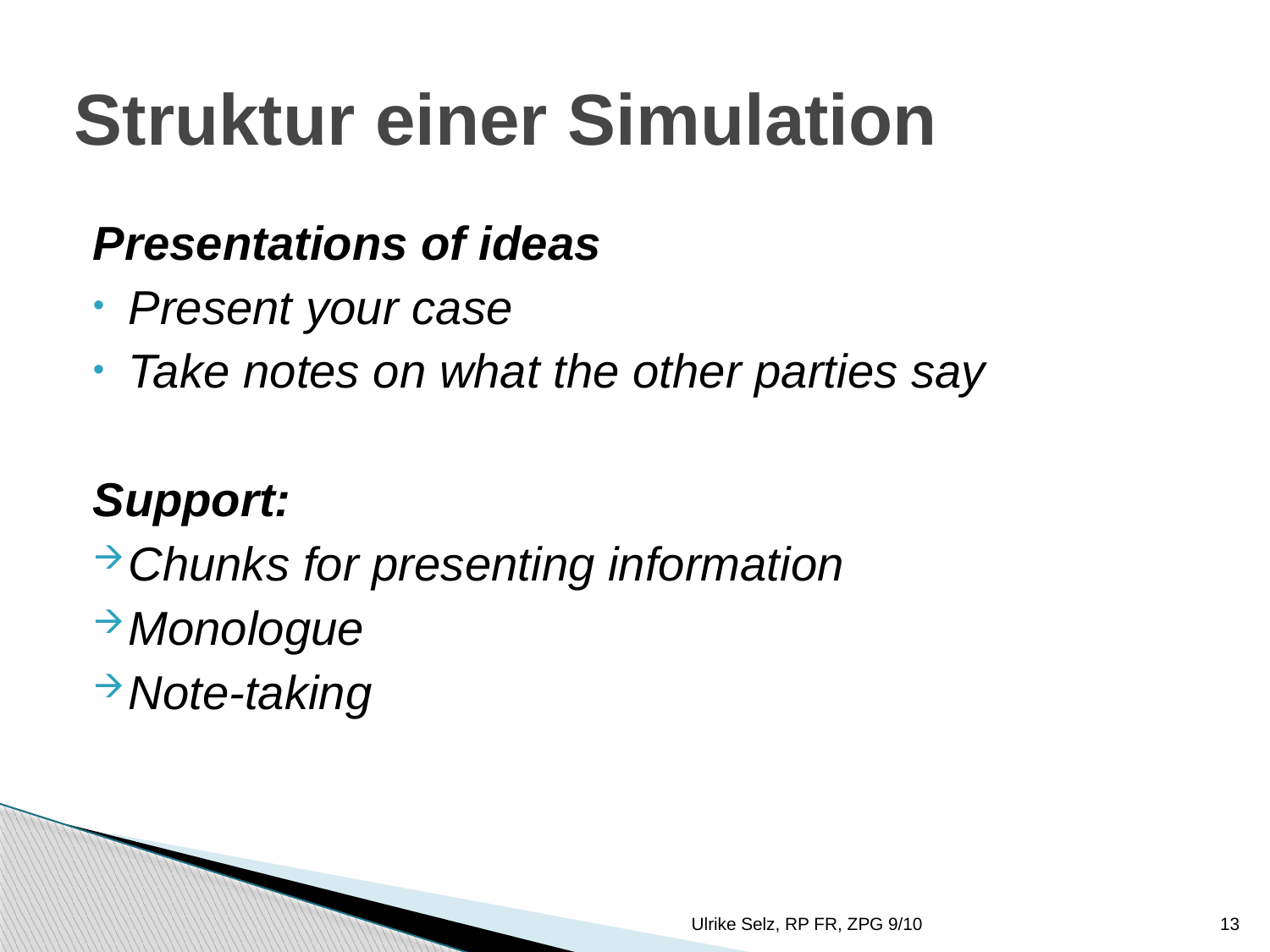

Struktur einer Simulation
Presentations of ideas
Present your case
Take notes on what the other parties say

Support:
Chunks for presenting information
Monologue
Note-taking

Ulrike Selz, RP FR, ZPG 9/10
13